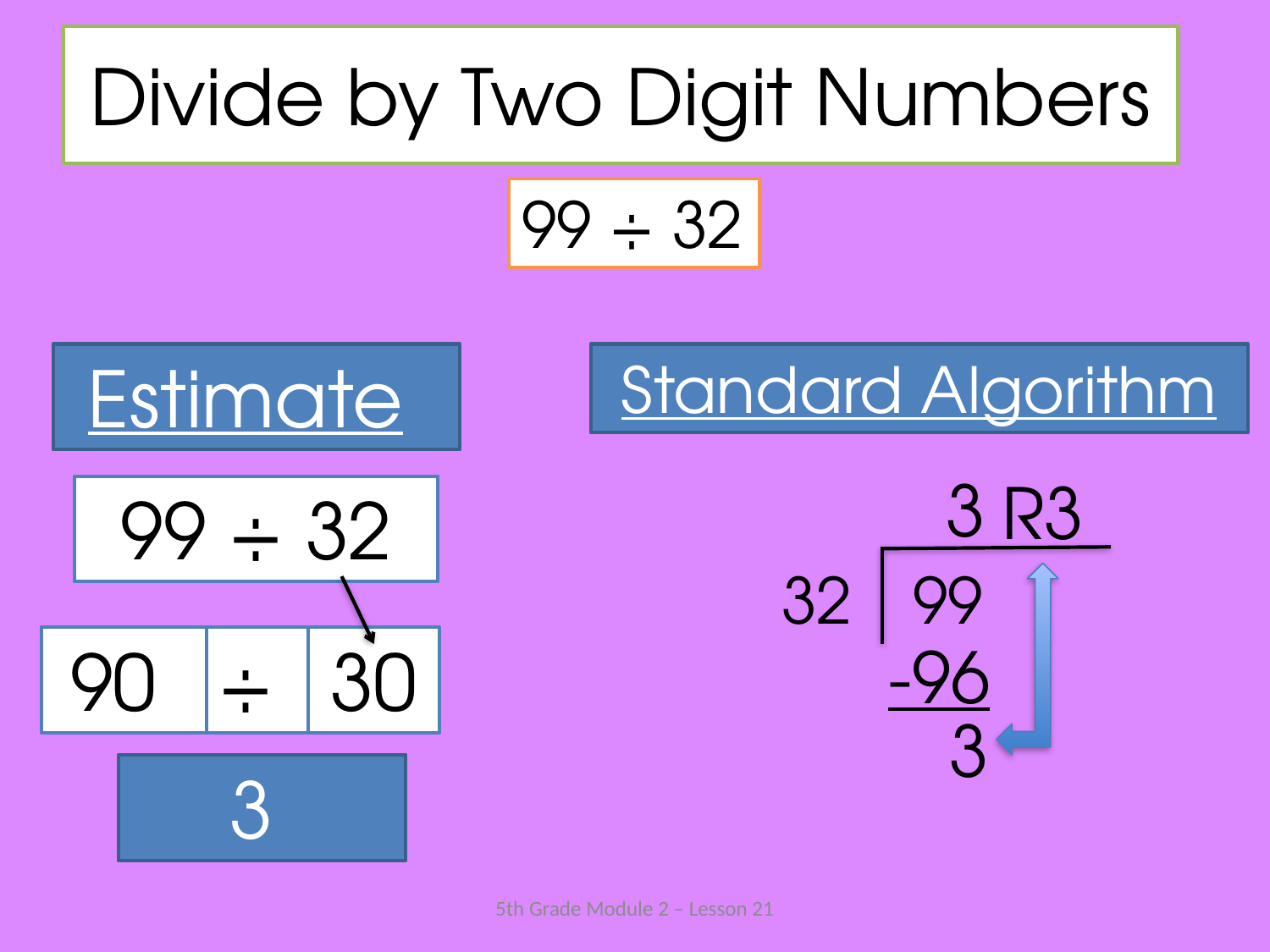

# Divide by Two Digit Numbers
99 ÷ 32
Estimate
Standard Algorithm
3
 R3
99 ÷ 32
99
32

30
÷
90
-96
   3
3
5th Grade Module 2 – Lesson 21